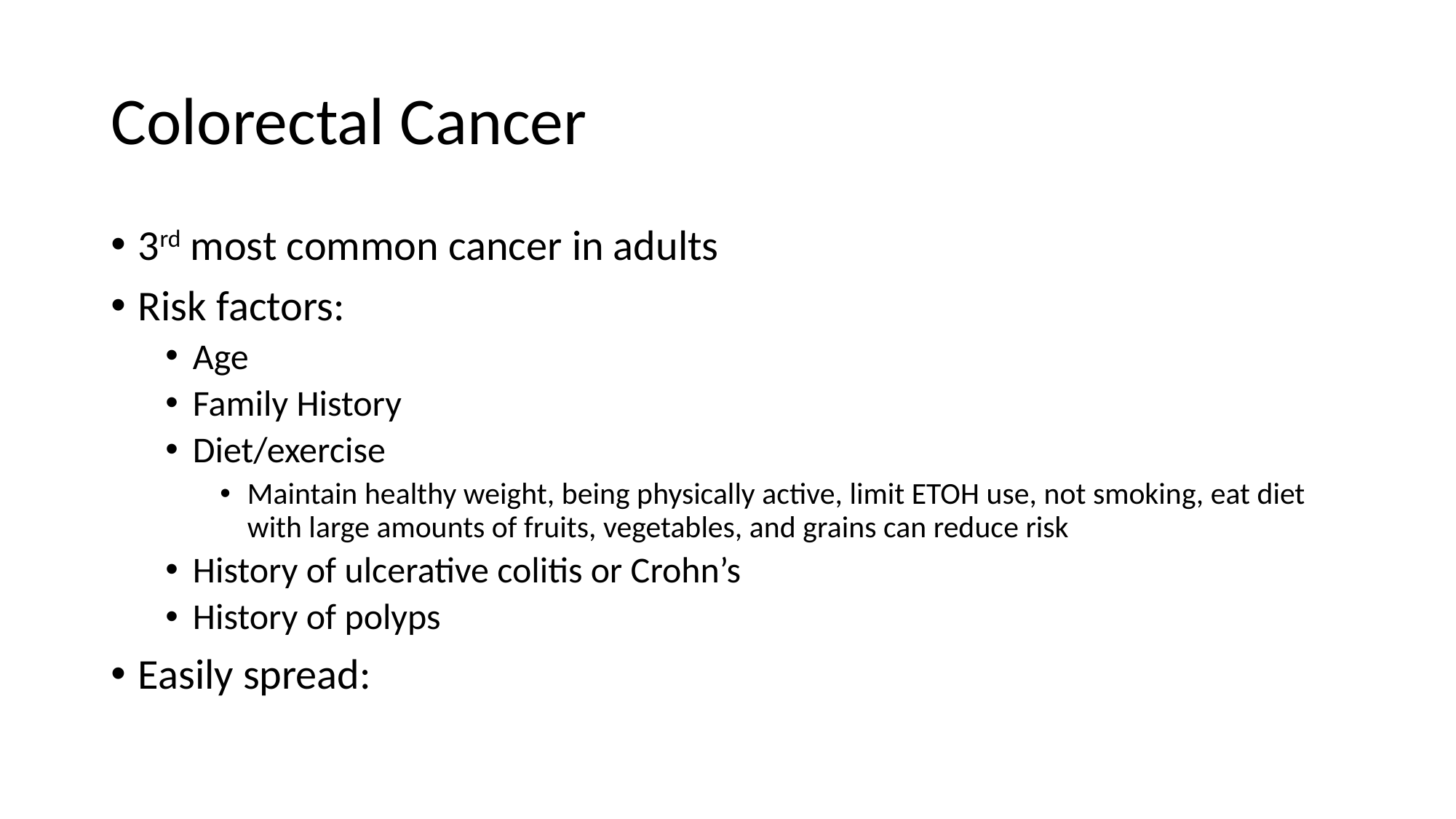

# Colorectal Cancer
3rd most common cancer in adults
Risk factors:
Age
Family History
Diet/exercise
Maintain healthy weight, being physically active, limit ETOH use, not smoking, eat diet with large amounts of fruits, vegetables, and grains can reduce risk
History of ulcerative colitis or Crohn’s
History of polyps
Easily spread: